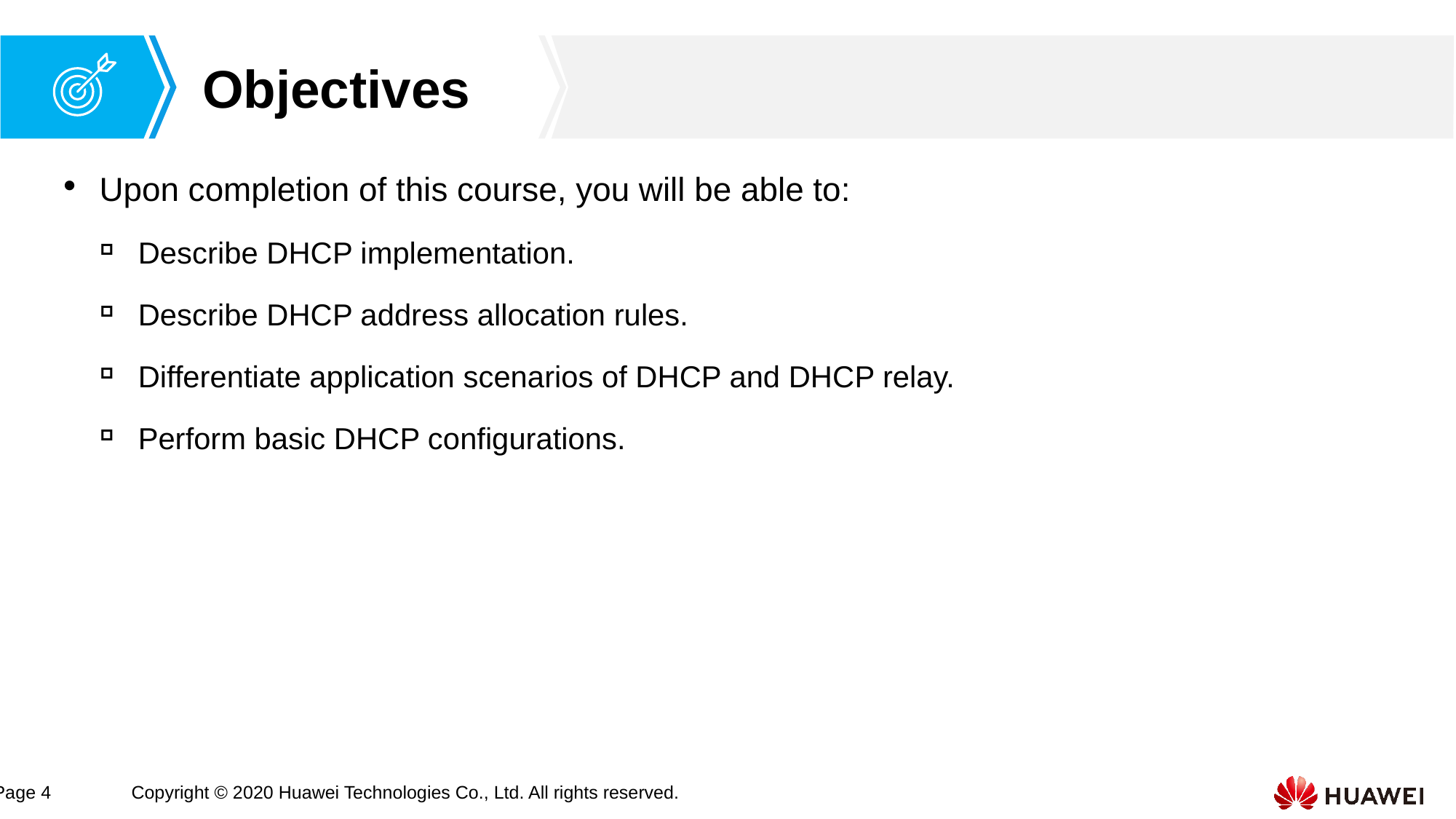

Upon completion of this course, you will be able to:
Describe DHCP implementation.
Describe DHCP address allocation rules.
Differentiate application scenarios of DHCP and DHCP relay.
Perform basic DHCP configurations.